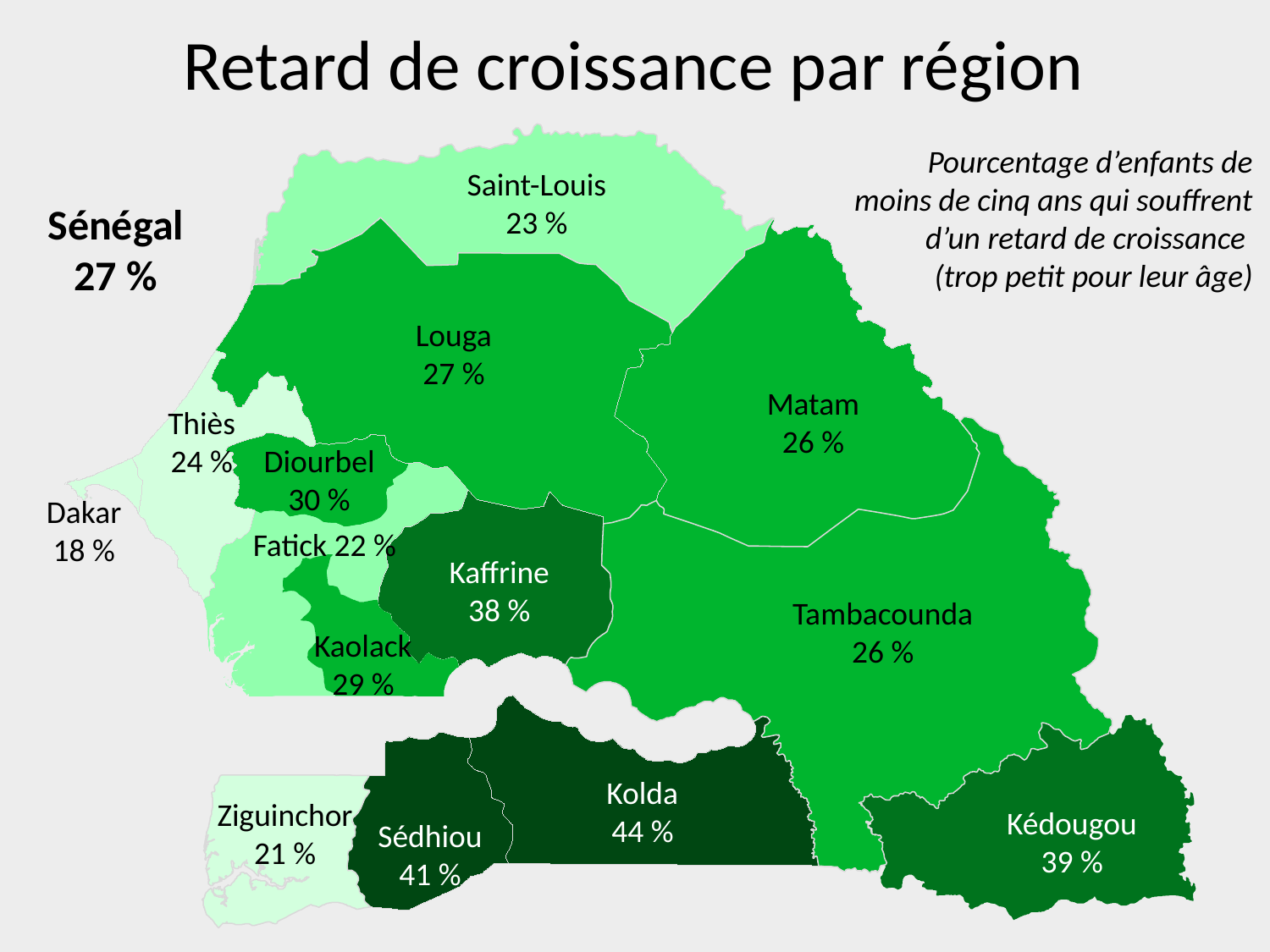

# Retard de croissance par région

Pourcentage d’enfants de moins de cinq ans qui souffrent d’un retard de croissance
(trop petit pour leur âge)
Saint-Louis
23 %
Sénégal
27 %
Louga
27 %
Matam
26 %
Thiès
24 %
Diourbel
30 %
Dakar
18 %
Fatick 22 %
Kaffrine
38 %
Tambacounda
26 %
Kaolack
29 %
Kolda
44 %
Ziguinchor
21 %
Kédougou
39 %
Sédhiou
41 %